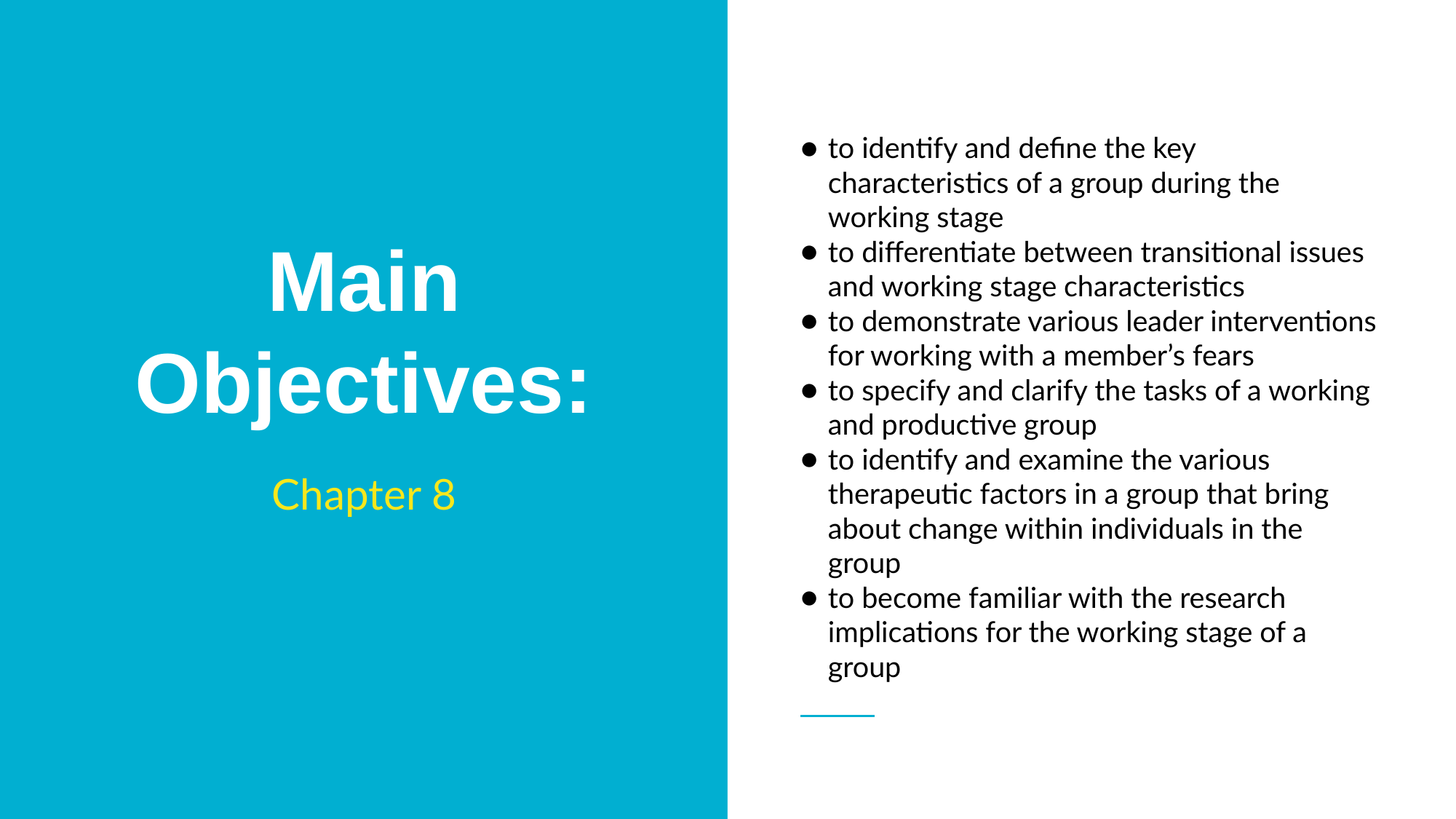

to identify and define the key characteristics of a group during the working stage
to differentiate between transitional issues and working stage characteristics
to demonstrate various leader interventions for working with a member’s fears
to specify and clarify the tasks of a working and productive group
to identify and examine the various therapeutic factors in a group that bring about change within individuals in the group
to become familiar with the research implications for the working stage of a group
# Main Objectives:
Chapter 8